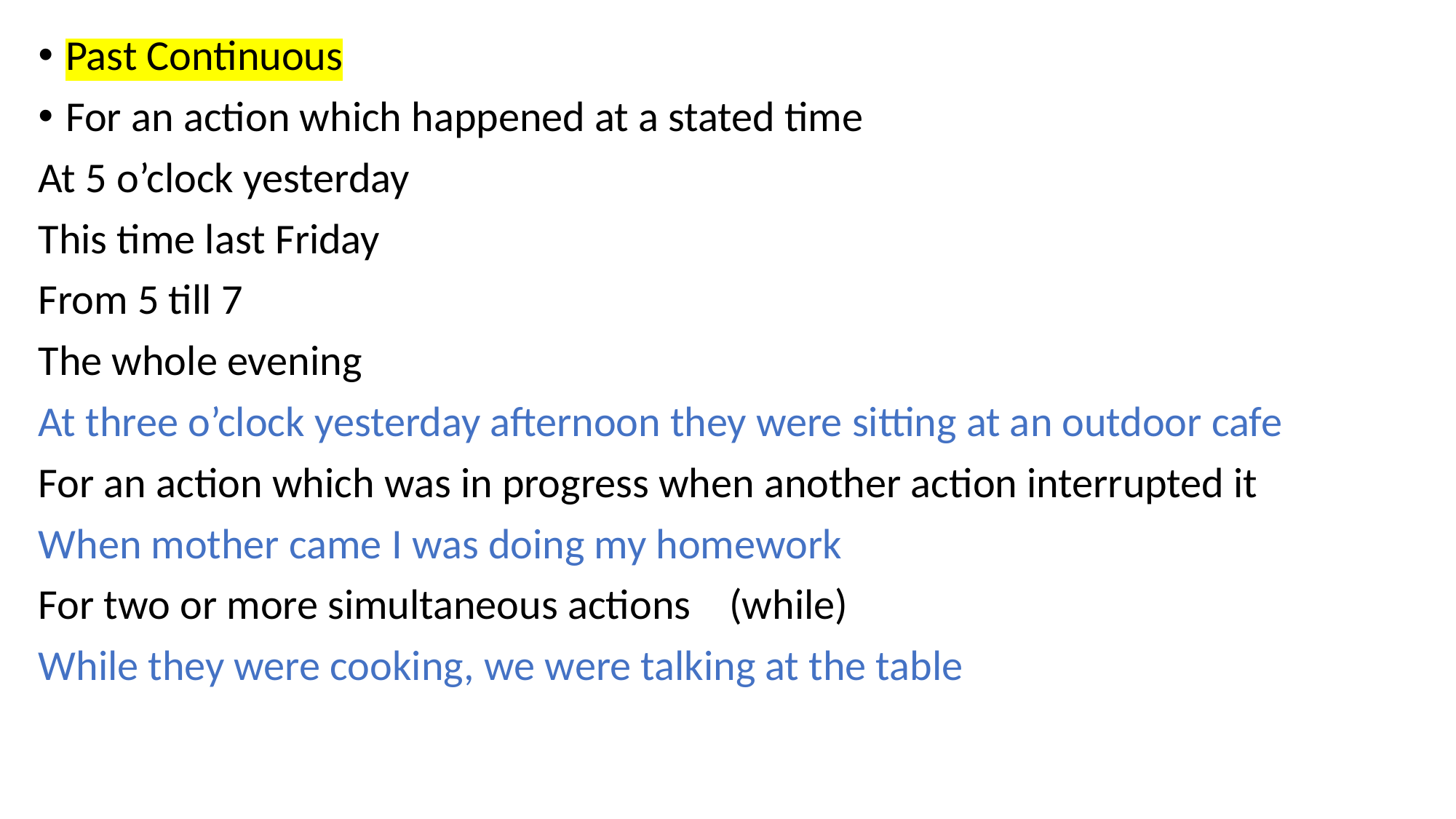

Past Continuous
For an action which happened at a stated time
At 5 o’clock yesterday
This time last Friday
From 5 till 7
The whole evening
At three o’clock yesterday afternoon they were sitting at an outdoor cafe
For an action which was in progress when another action interrupted it
When mother came I was doing my homework
For two or more simultaneous actions    (while)
While they were cooking, we were talking at the table